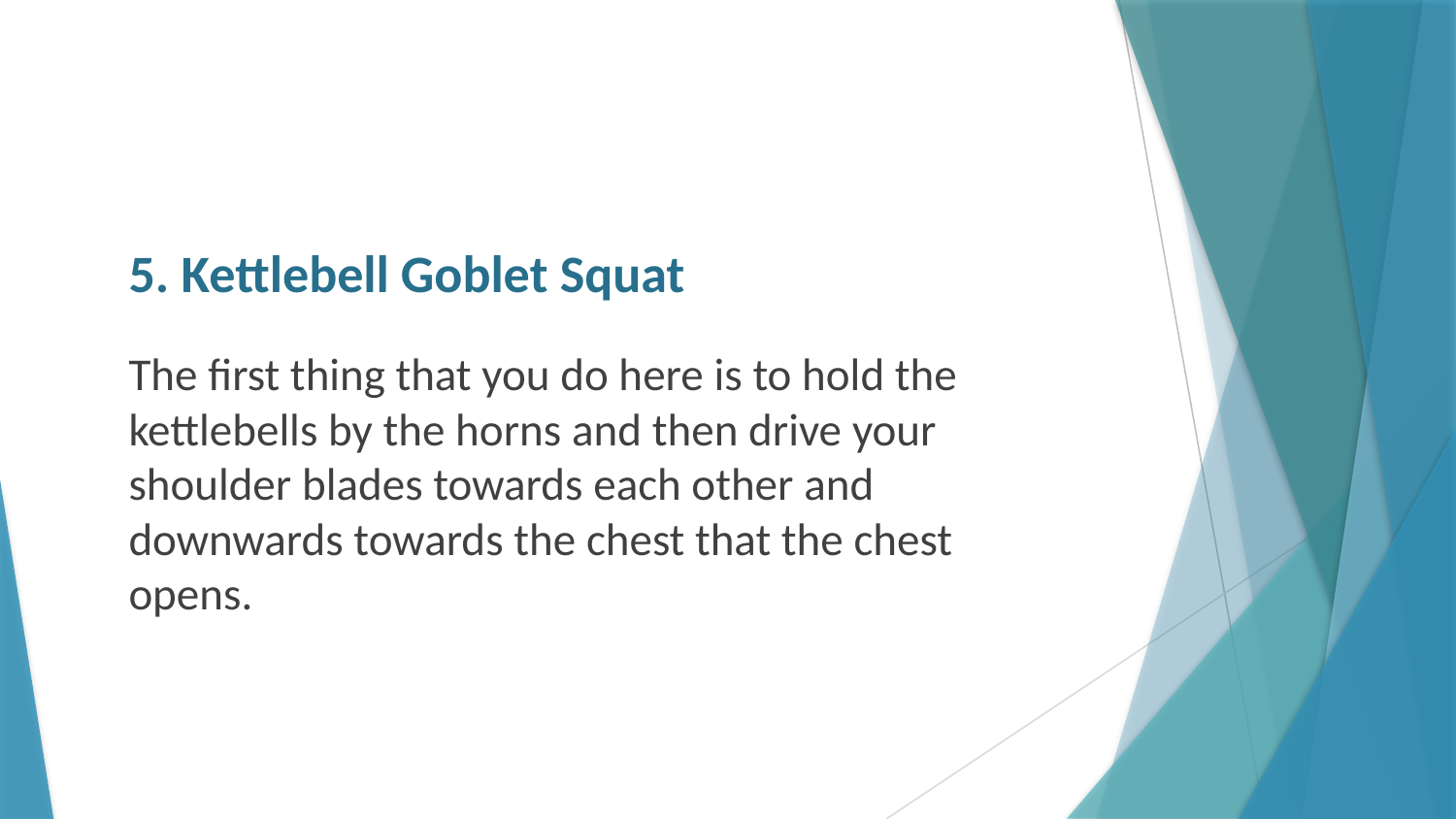

# 5. Kettlebell Goblet Squat
The first thing that you do here is to hold the kettlebells by the horns and then drive your shoulder blades towards each other and downwards towards the chest that the chest opens.